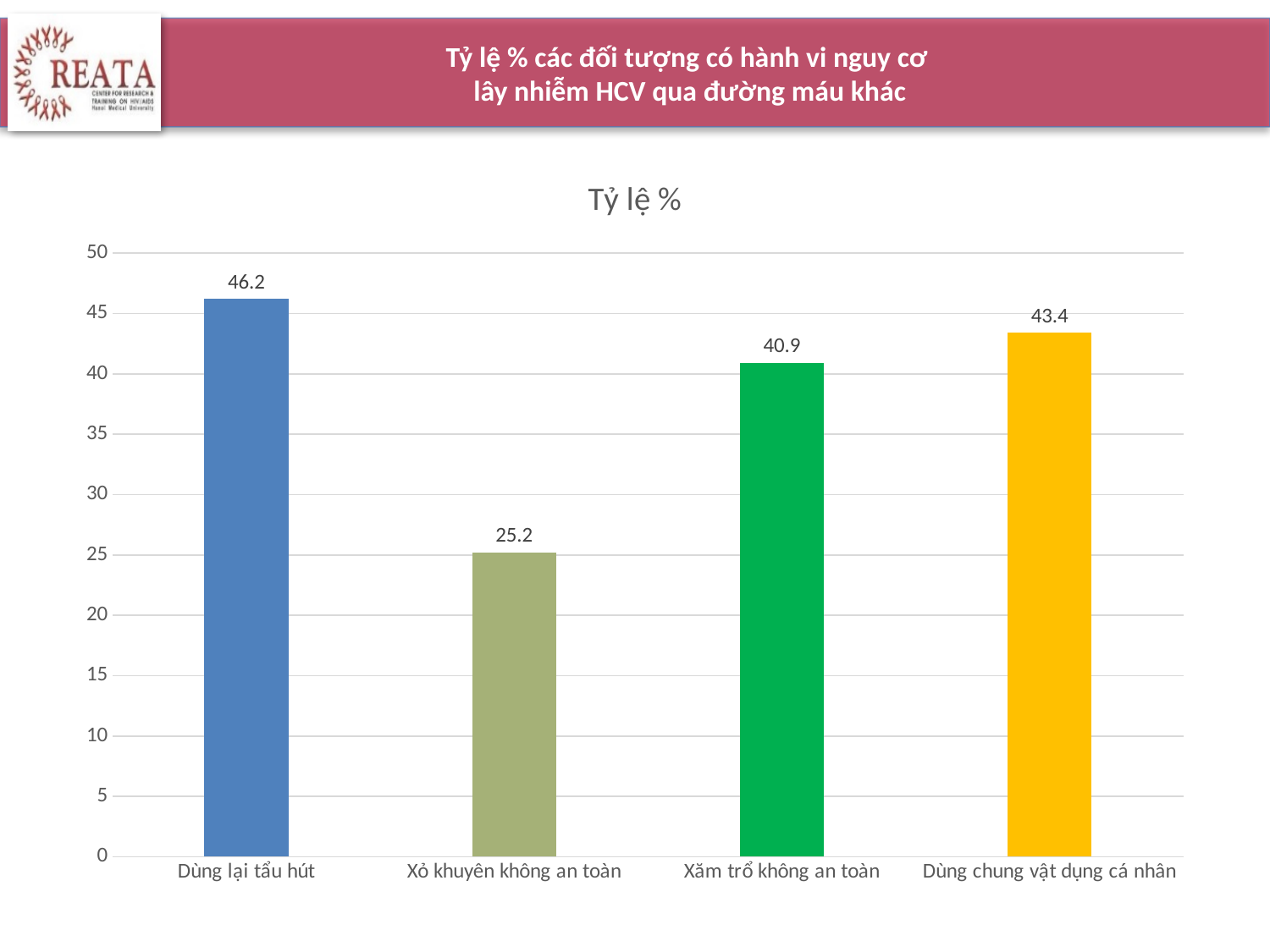

# Tỷ lệ % các đối tượng có hành vi nguy cơ lây nhiễm HCV qua đường máu khác

### Chart: Tỷ lệ %

| Category | % |
|---|---|
| Dùng lại tẩu hút | 46.2 |
| Xỏ khuyên không an toàn | 25.2 |
| Xăm trổ không an toàn | 40.9 |
| Dùng chung vật dụng cá nhân | 43.4 |